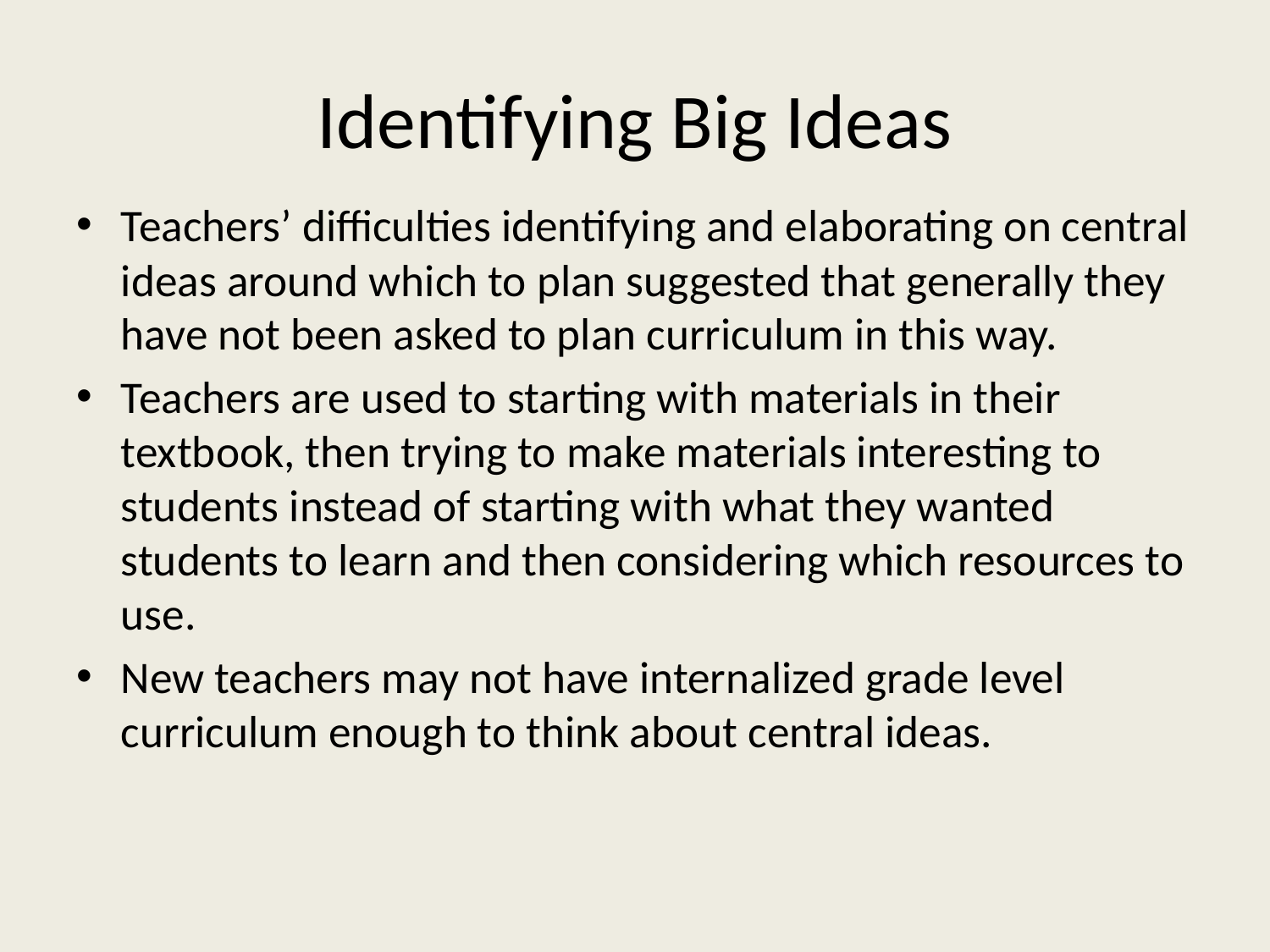

# Identifying Big Ideas
Teachers’ difficulties identifying and elaborating on central ideas around which to plan suggested that generally they have not been asked to plan curriculum in this way.
Teachers are used to starting with materials in their textbook, then trying to make materials interesting to students instead of starting with what they wanted students to learn and then considering which resources to use.
New teachers may not have internalized grade level curriculum enough to think about central ideas.